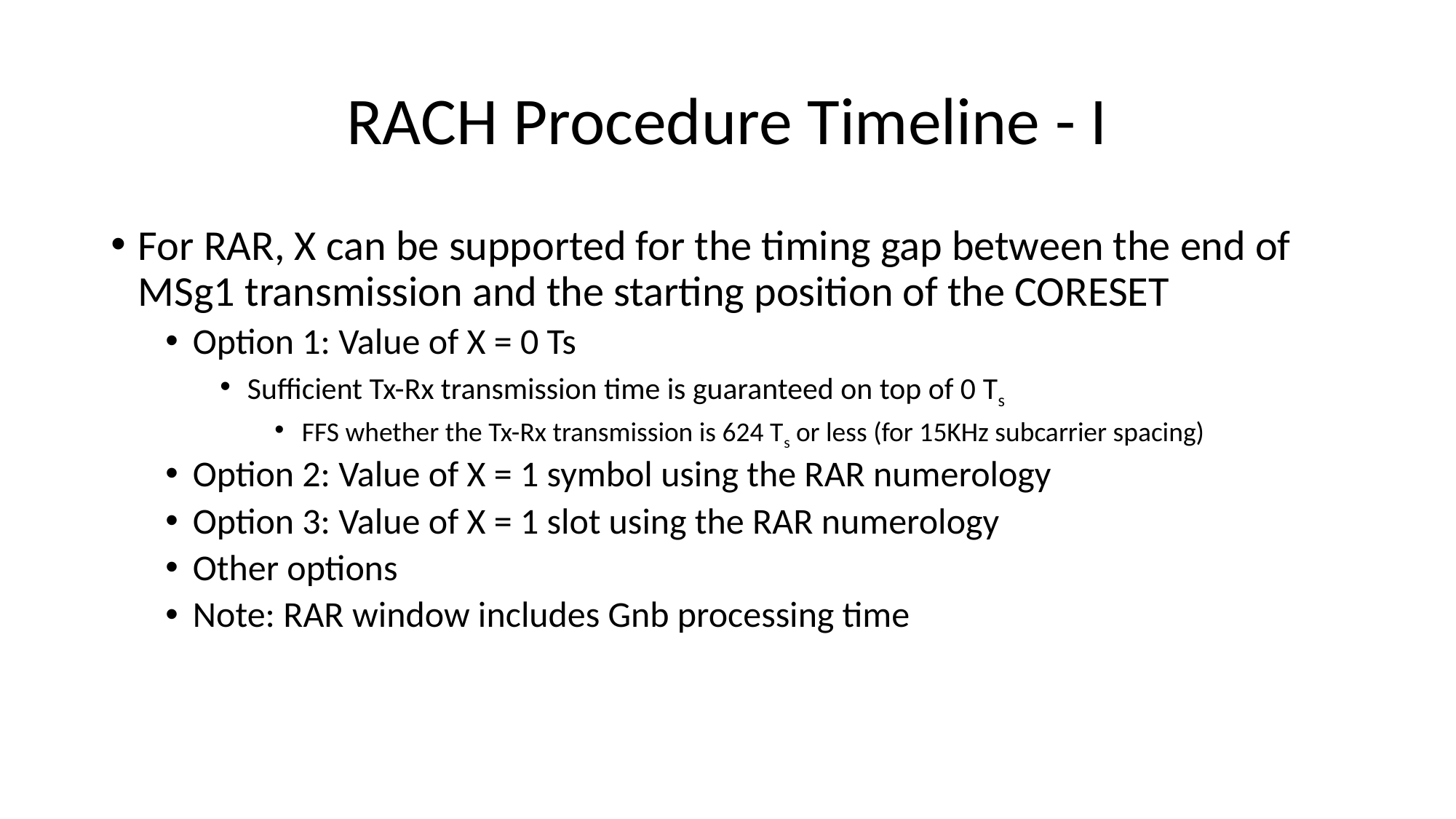

# RACH Procedure Timeline - I
For RAR, X can be supported for the timing gap between the end of MSg1 transmission and the starting position of the CORESET
Option 1: Value of X = 0 Ts
Sufficient Tx-Rx transmission time is guaranteed on top of 0 Ts
FFS whether the Tx-Rx transmission is 624 Ts or less (for 15KHz subcarrier spacing)
Option 2: Value of X = 1 symbol using the RAR numerology
Option 3: Value of X = 1 slot using the RAR numerology
Other options
Note: RAR window includes Gnb processing time